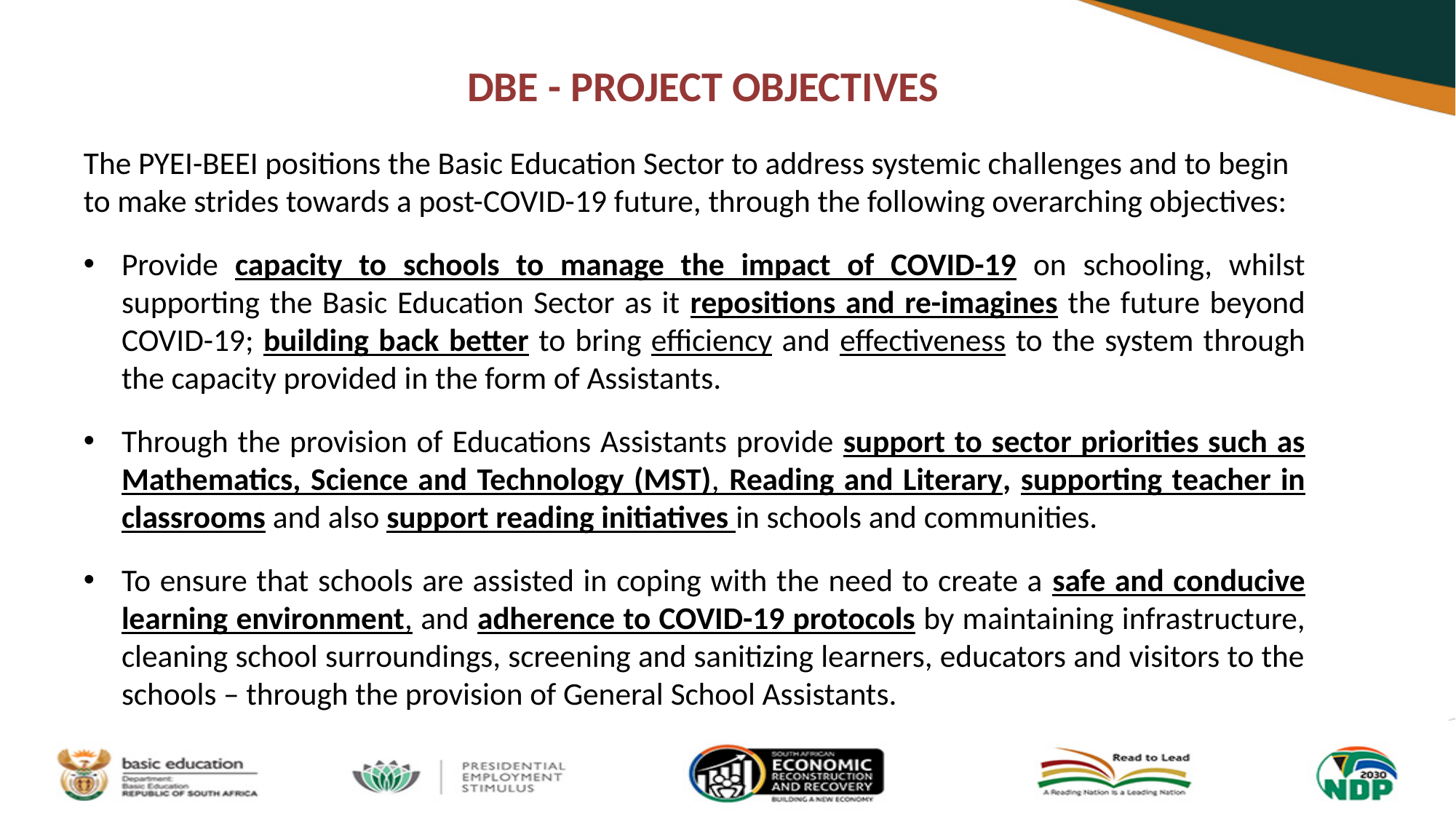

# DBE - PROJECT OBJECTIVES
The PYEI-BEEI positions the Basic Education Sector to address systemic challenges and to begin to make strides towards a post-COVID-19 future, through the following overarching objectives:

Provide capacity to schools to manage the impact of COVID-19 on schooling, whilst supporting the Basic Education Sector as it repositions and re-imagines the future beyond COVID-19; building back better to bring efficiency and effectiveness to the system through the capacity provided in the form of Assistants.

Through the provision of Educations Assistants provide support to sector priorities such as Mathematics, Science and Technology (MST), Reading and Literary, supporting teacher in classrooms and also support reading initiatives in schools and communities.

To ensure that schools are assisted in coping with the need to create a safe and conducive learning environment, and adherence to COVID-19 protocols by maintaining infrastructure, cleaning school surroundings, screening and sanitizing learners, educators and visitors to the schools – through the provision of General School Assistants.